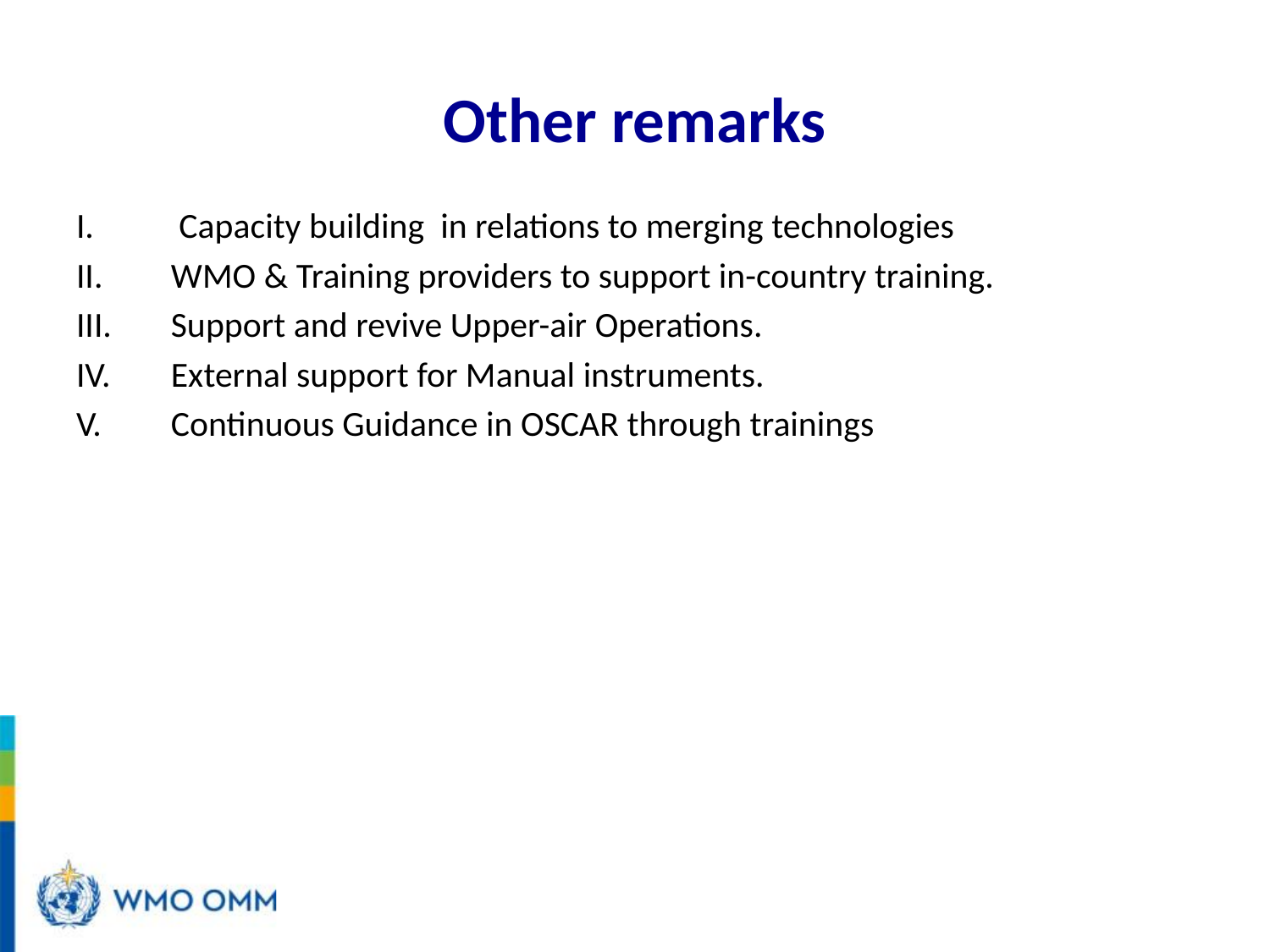

# Other remarks
 Capacity building  in relations to merging technologies
WMO & Training providers to support in-country training.
Support and revive Upper-air Operations.
External support for Manual instruments.
Continuous Guidance in OSCAR through trainings